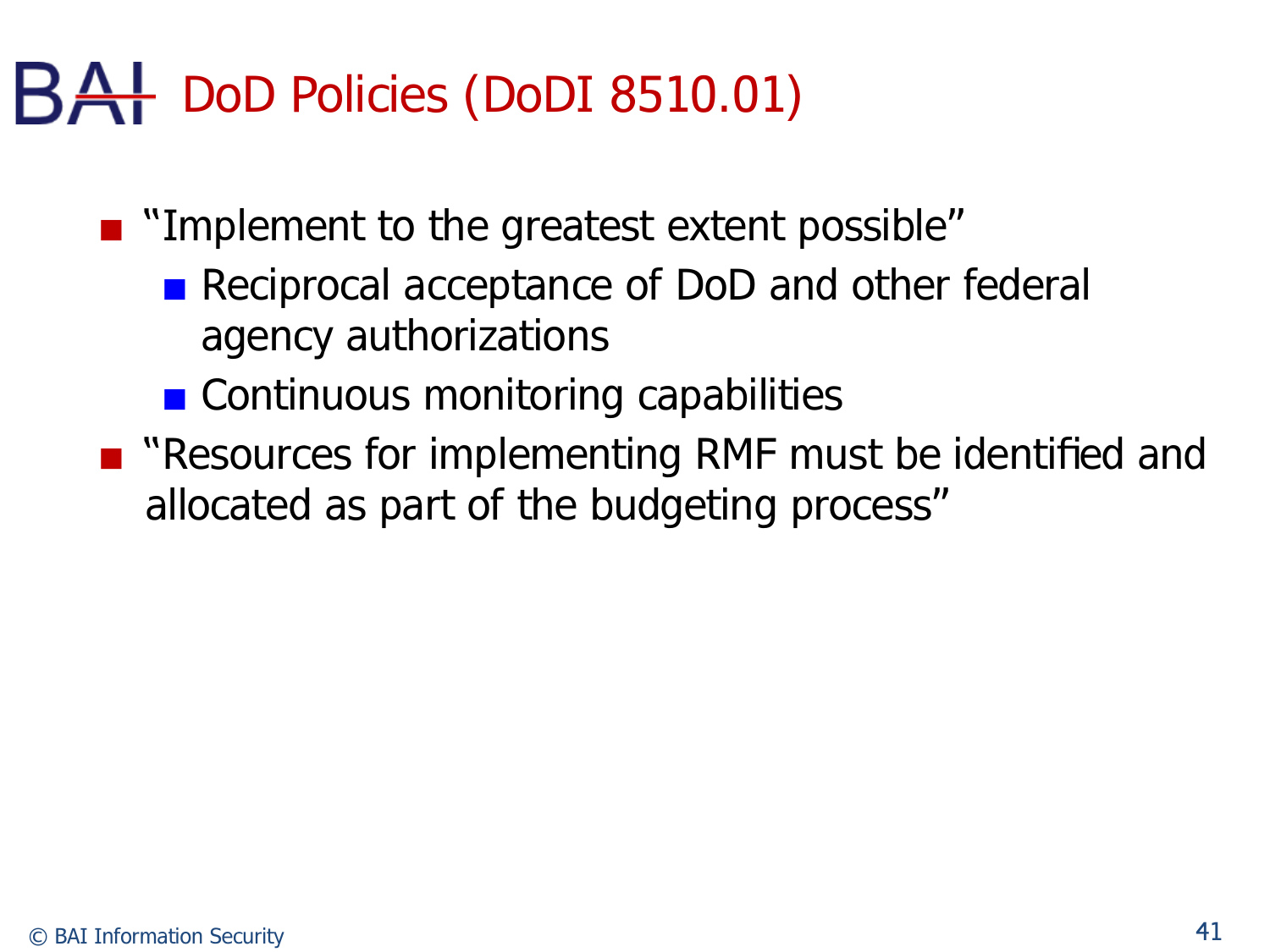

# DoD Policies (DoDI 8510.01)
“Implement to the greatest extent possible”
Reciprocal acceptance of DoD and other federal agency authorizations
Continuous monitoring capabilities
“Resources for implementing RMF must be identified and allocated as part of the budgeting process”